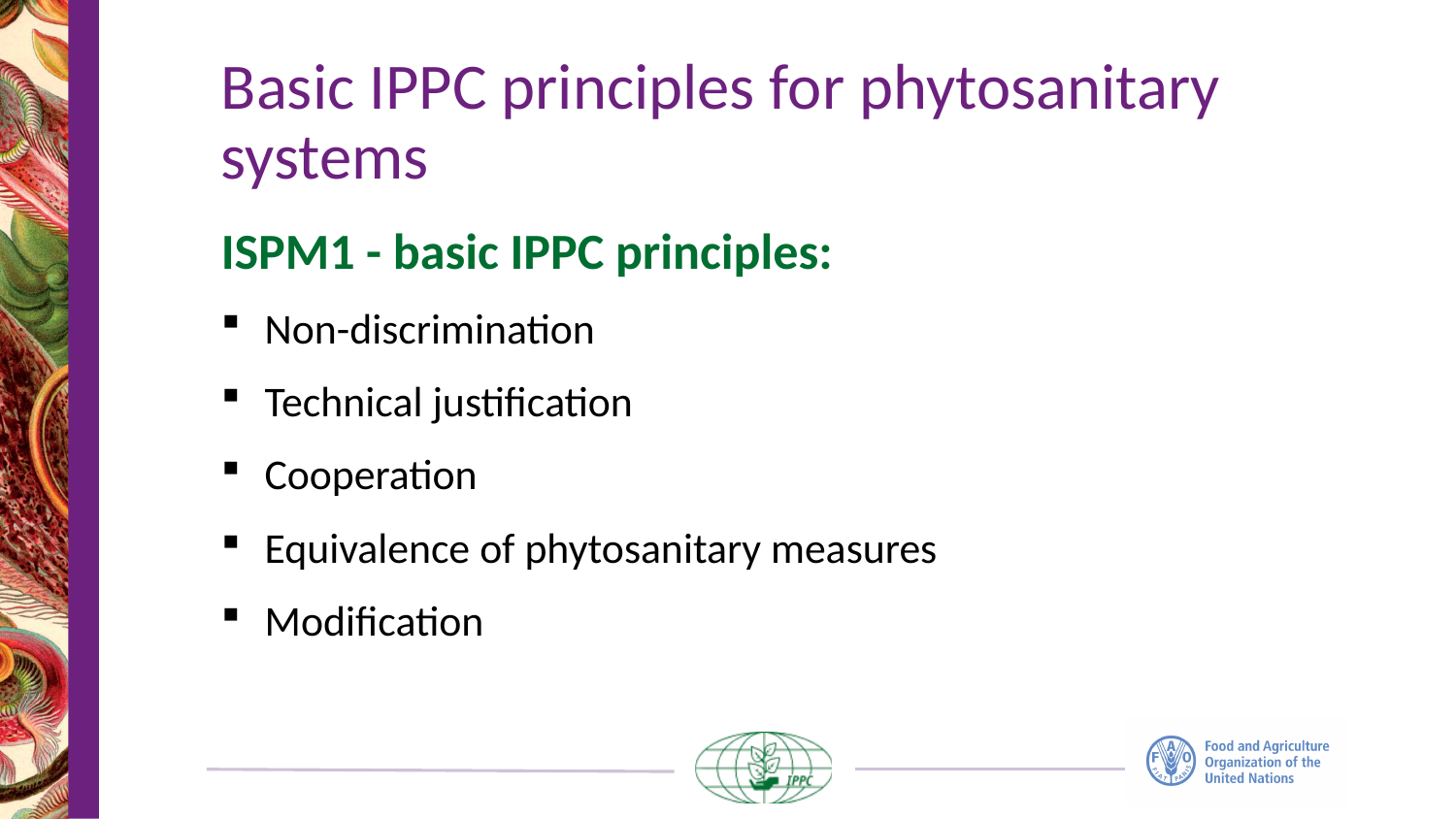

# Basic IPPC principles for phytosanitary systems
ISPM1 - basic IPPC principles:
Non-discrimination
Technical justification
Cooperation
Equivalence of phytosanitary measures
Modification